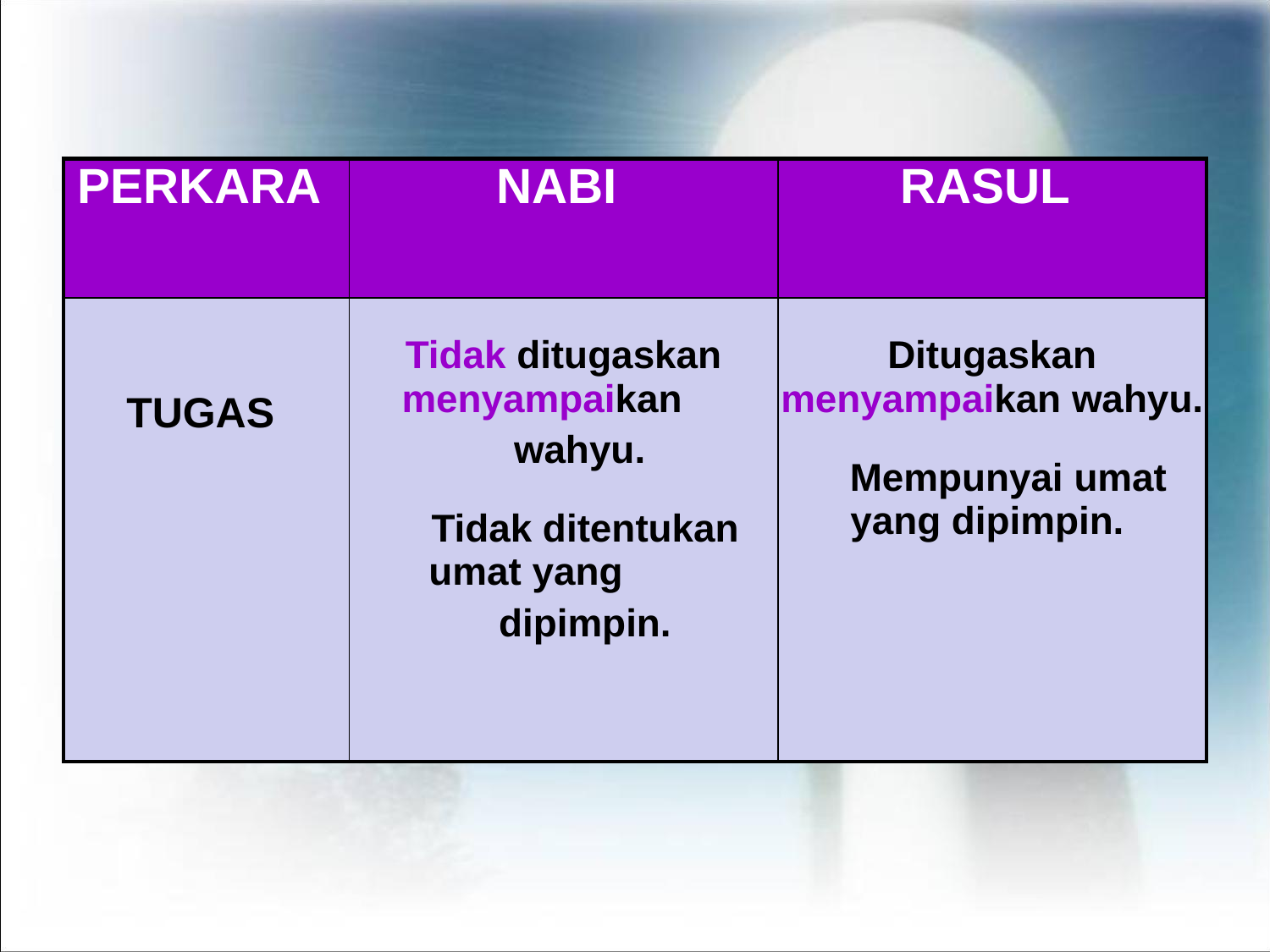

| PERKARA | NABI | RASUL |
| --- | --- | --- |
| TUGAS | Tidak ditugaskan menyampaikan wahyu. Tidak ditentukan umat yang dipimpin. | Ditugaskan menyampaikan wahyu. Mempunyai umat yang dipimpin. |